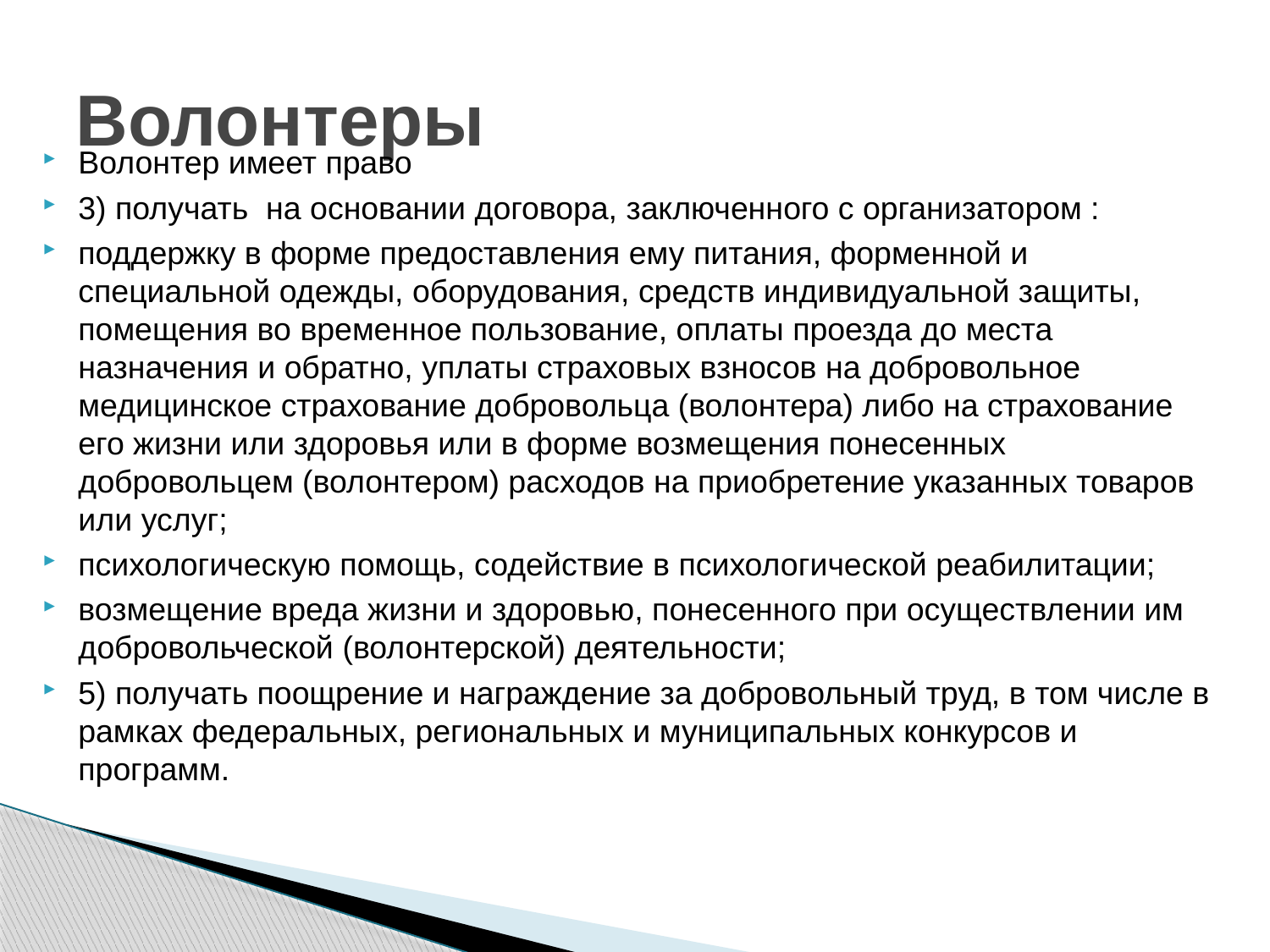

# Волонтеры
Волонтер имеет право
3) получать  на основании договора, заключенного с организатором :
поддержку в форме предоставления ему питания, форменной и специальной одежды, оборудования, средств индивидуальной защиты, помещения во временное пользование, оплаты проезда до места назначения и обратно, уплаты страховых взносов на добровольное медицинское страхование добровольца (волонтера) либо на страхование его жизни или здоровья или в форме возмещения понесенных добровольцем (волонтером) расходов на приобретение указанных товаров или услуг;
психологическую помощь, содействие в психологической реабилитации;
возмещение вреда жизни и здоровью, понесенного при осуществлении им добровольческой (волонтерской) деятельности;
5) получать поощрение и награждение за добровольный труд, в том числе в рамках федеральных, региональных и муниципальных конкурсов и программ.